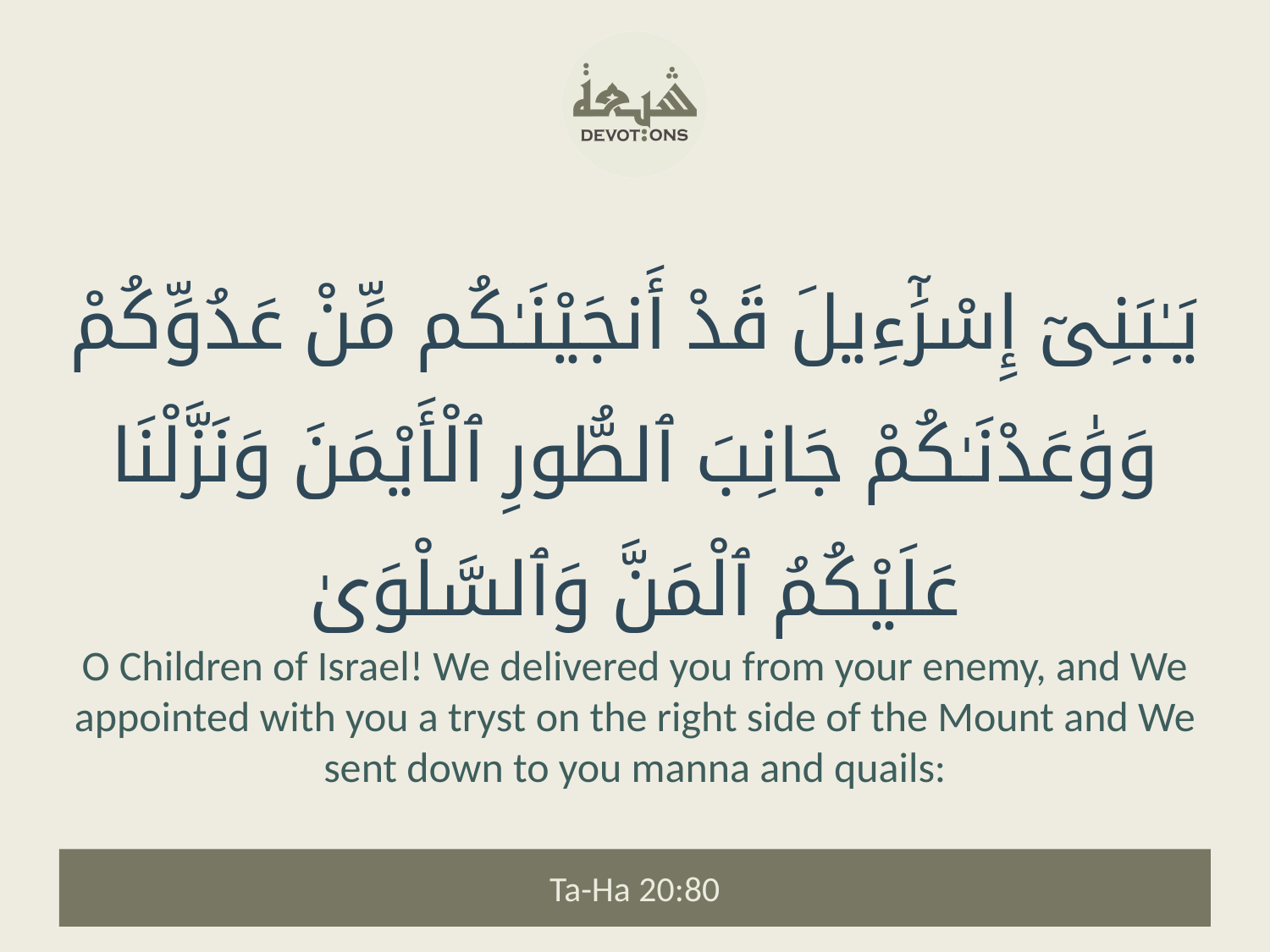

يَـٰبَنِىٓ إِسْرَٰٓءِيلَ قَدْ أَنجَيْنَـٰكُم مِّنْ عَدُوِّكُمْ وَوَٰعَدْنَـٰكُمْ جَانِبَ ٱلطُّورِ ٱلْأَيْمَنَ وَنَزَّلْنَا عَلَيْكُمُ ٱلْمَنَّ وَٱلسَّلْوَىٰ
O Children of Israel! We delivered you from your enemy, and We appointed with you a tryst on the right side of the Mount and We sent down to you manna and quails:
Ta-Ha 20:80